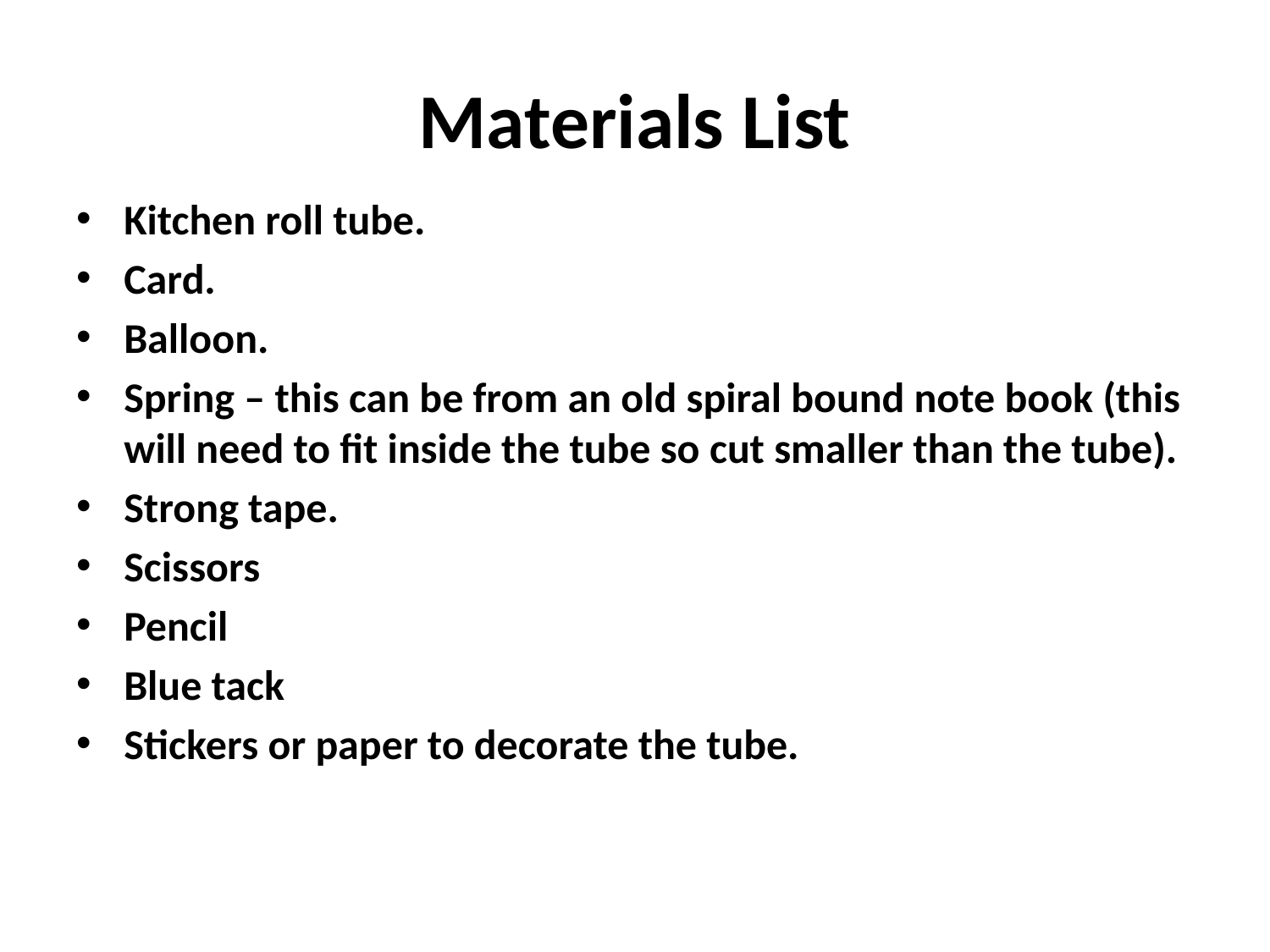

# Materials List
Kitchen roll tube.
Card.
Balloon.
Spring – this can be from an old spiral bound note book (this will need to fit inside the tube so cut smaller than the tube).
Strong tape.
Scissors
Pencil
Blue tack
Stickers or paper to decorate the tube.